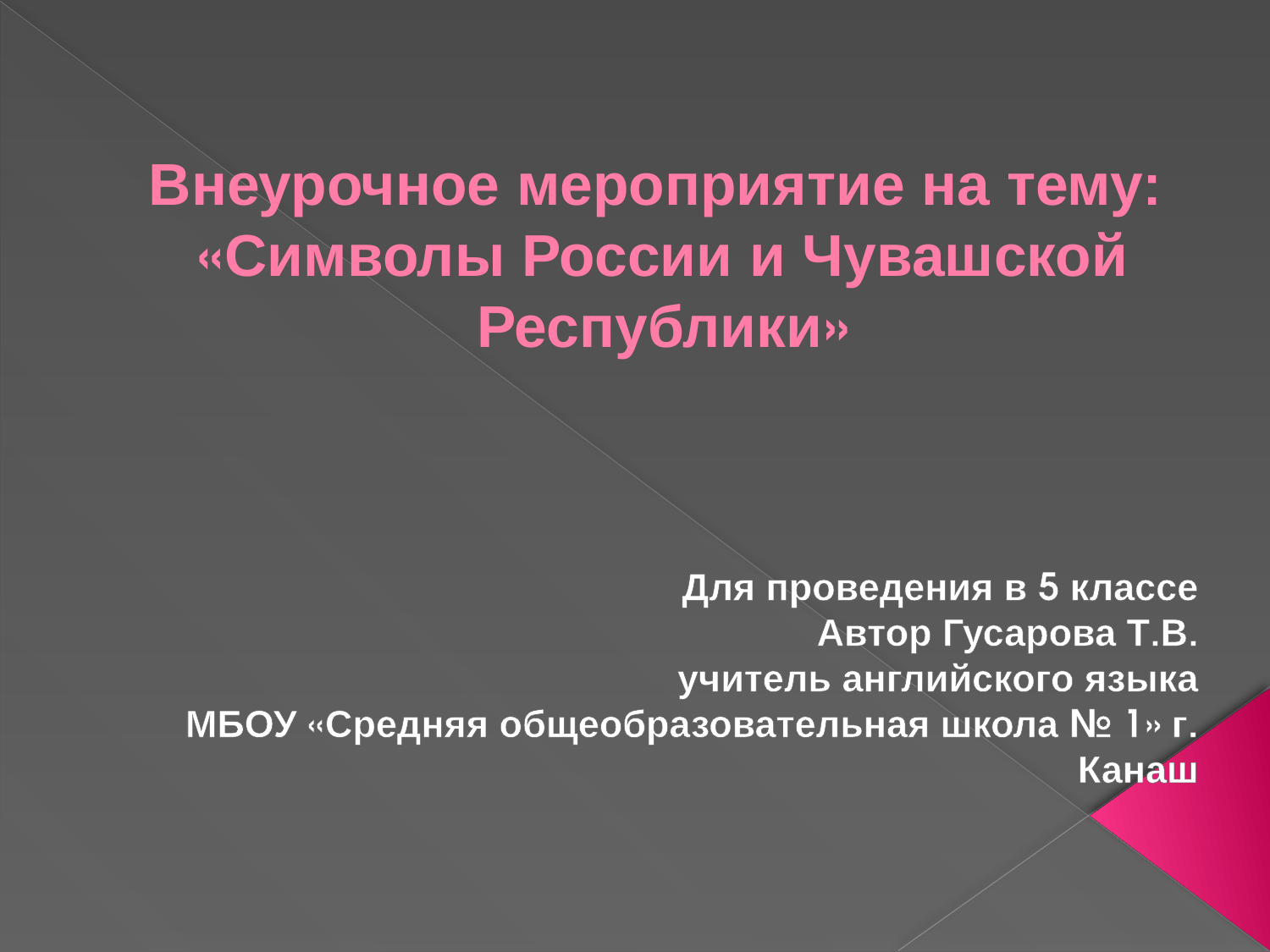

# Внеурочное мероприятие на тему: «Символы России и Чувашской Республики»
Для проведения в 5 классе
Автор Гусарова Т.В.
учитель английского языка
МБОУ «Средняя общеобразовательная школа № 1» г. Канаш